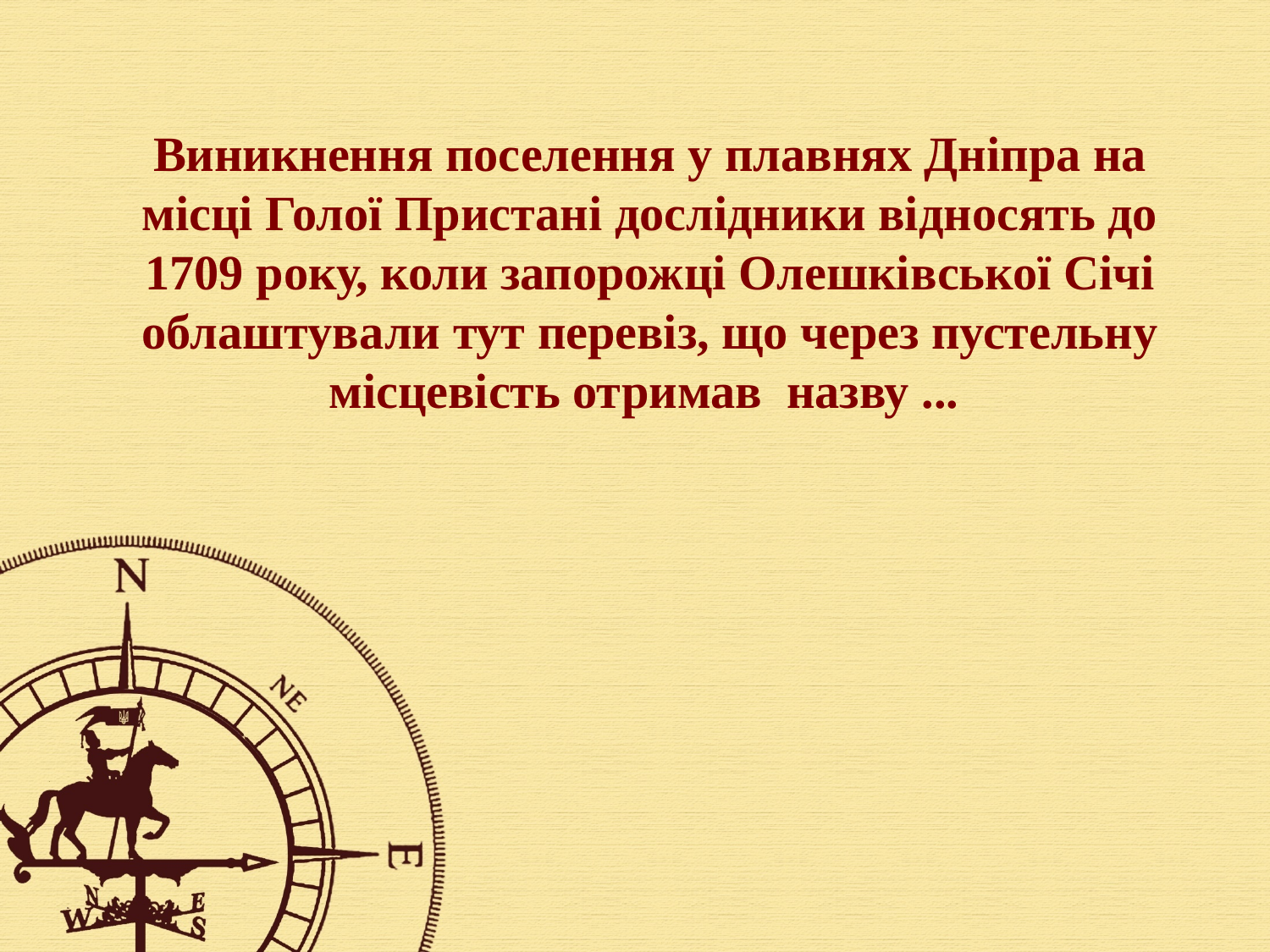

Виникнення поселення у плавнях Дніпра на місці Голої Пристані дослідники відносять до 1709 року, коли запорожці Олешківської Січі облаштували тут перевіз, що через пустельну місцевість отримав  назву ...